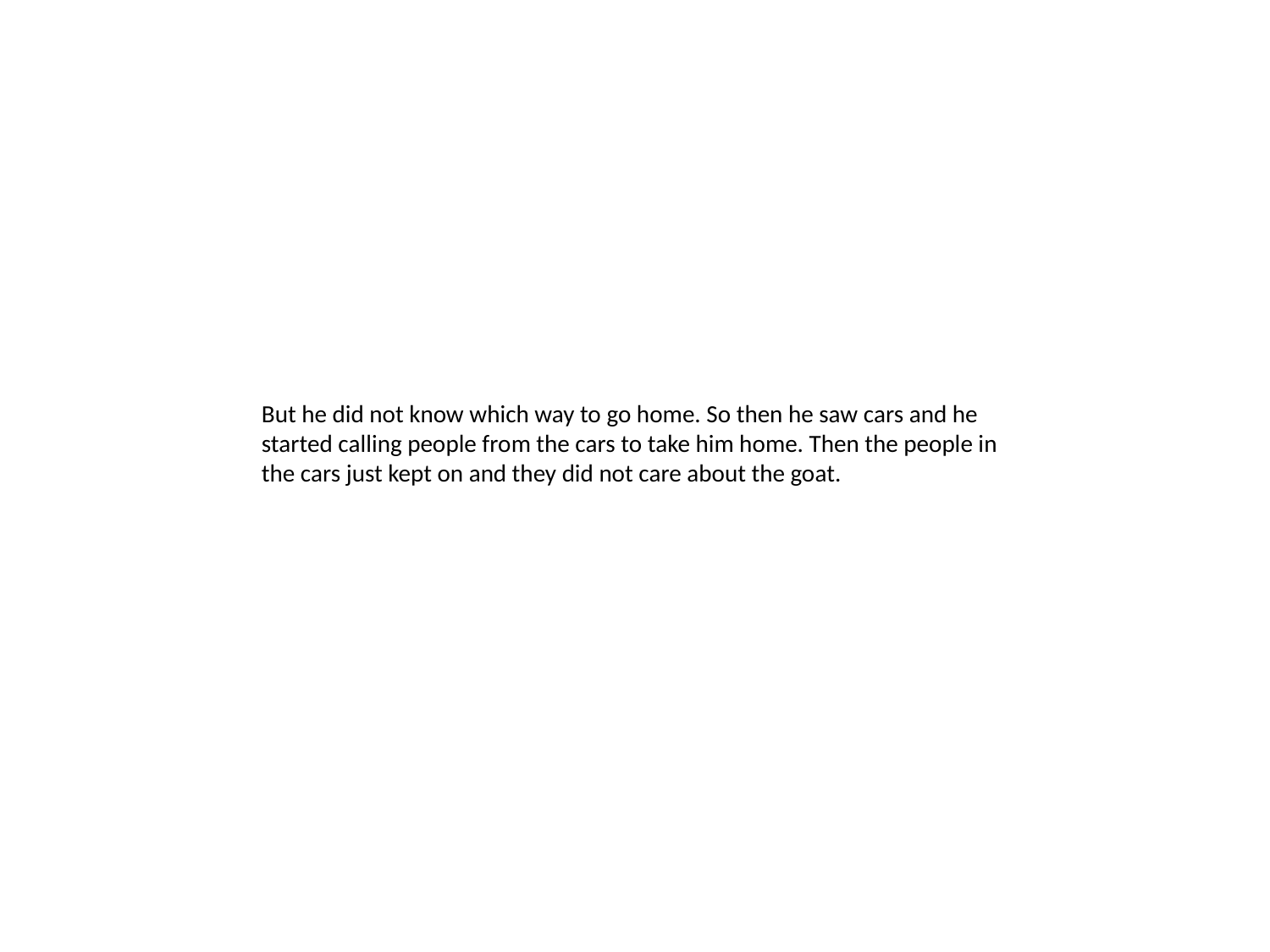

But he did not know which way to go home. So then he saw cars and he started calling people from the cars to take him home. Then the people in the cars just kept on and they did not care about the goat.